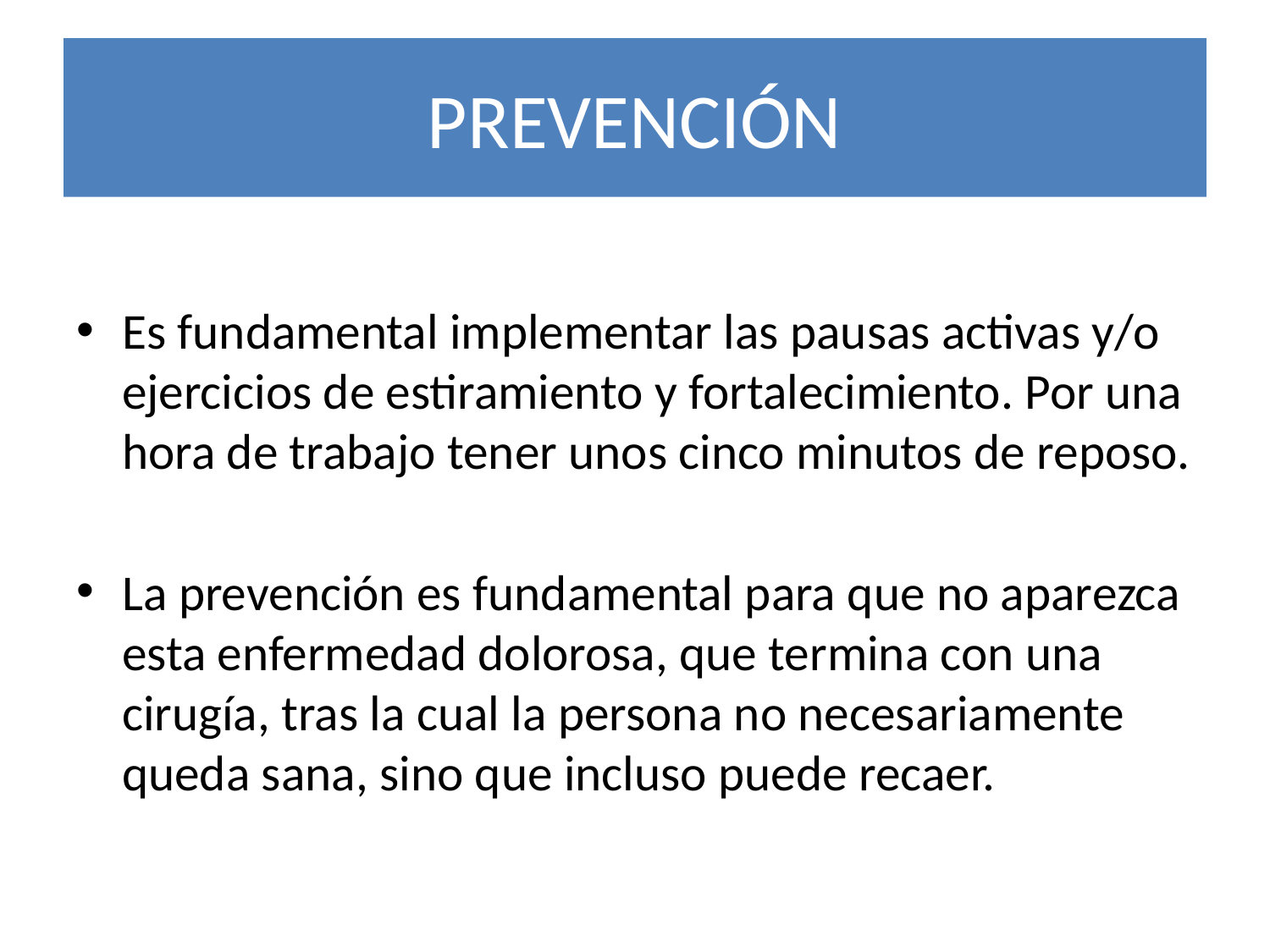

# PREVENCIÓN

Es fundamental implementar las pausas activas y/o ejercicios de estiramiento y fortalecimiento. Por una hora de trabajo tener unos cinco minutos de reposo.

La prevención es fundamental para que no aparezca esta enfermedad dolorosa, que termina con una cirugía, tras la cual la persona no necesariamente queda sana, sino que incluso puede recaer.